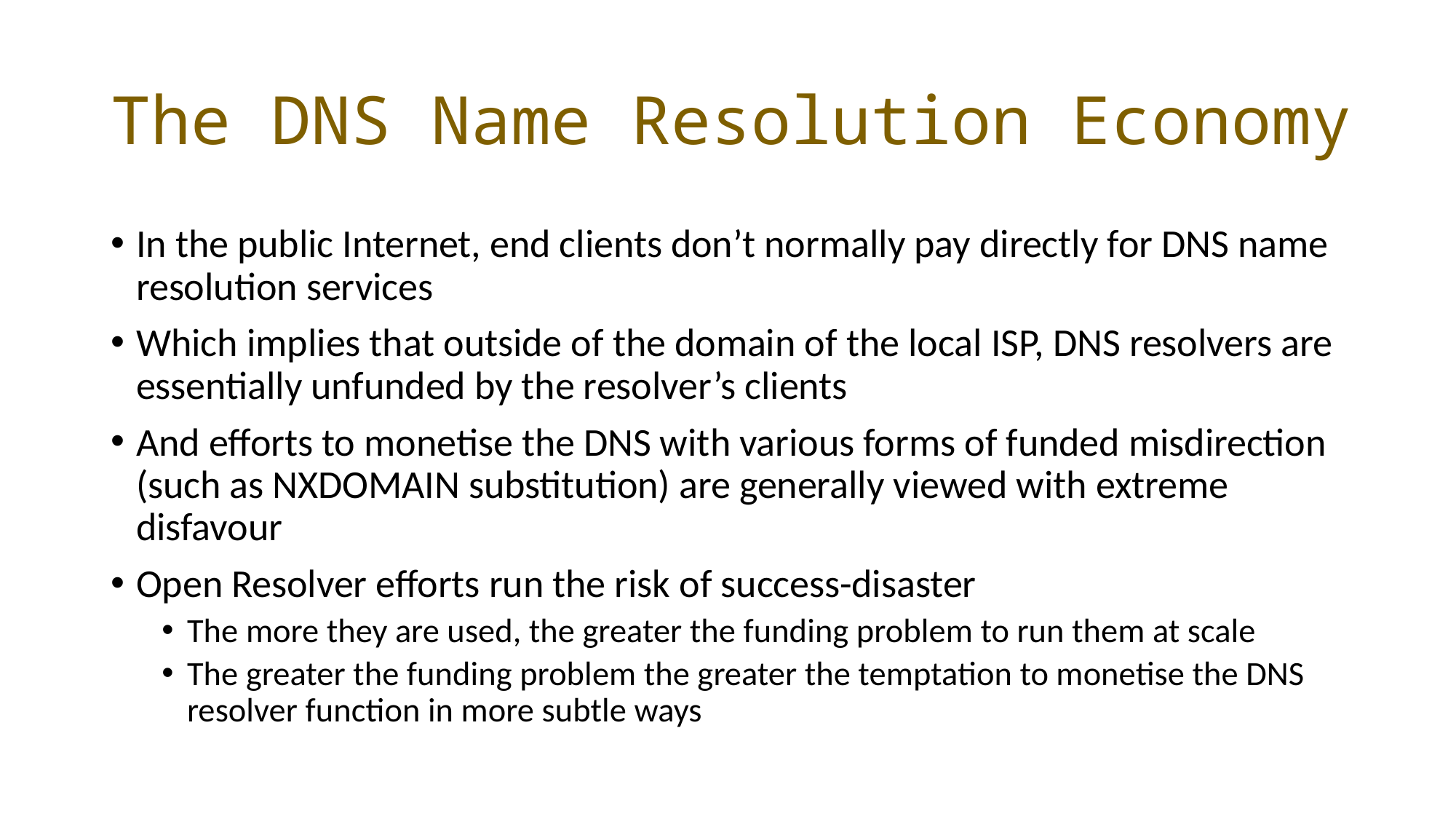

# The DNS Name Resolution Economy
In the public Internet, end clients don’t normally pay directly for DNS name resolution services
Which implies that outside of the domain of the local ISP, DNS resolvers are essentially unfunded by the resolver’s clients
And efforts to monetise the DNS with various forms of funded misdirection (such as NXDOMAIN substitution) are generally viewed with extreme disfavour
Open Resolver efforts run the risk of success-disaster
The more they are used, the greater the funding problem to run them at scale
The greater the funding problem the greater the temptation to monetise the DNS resolver function in more subtle ways